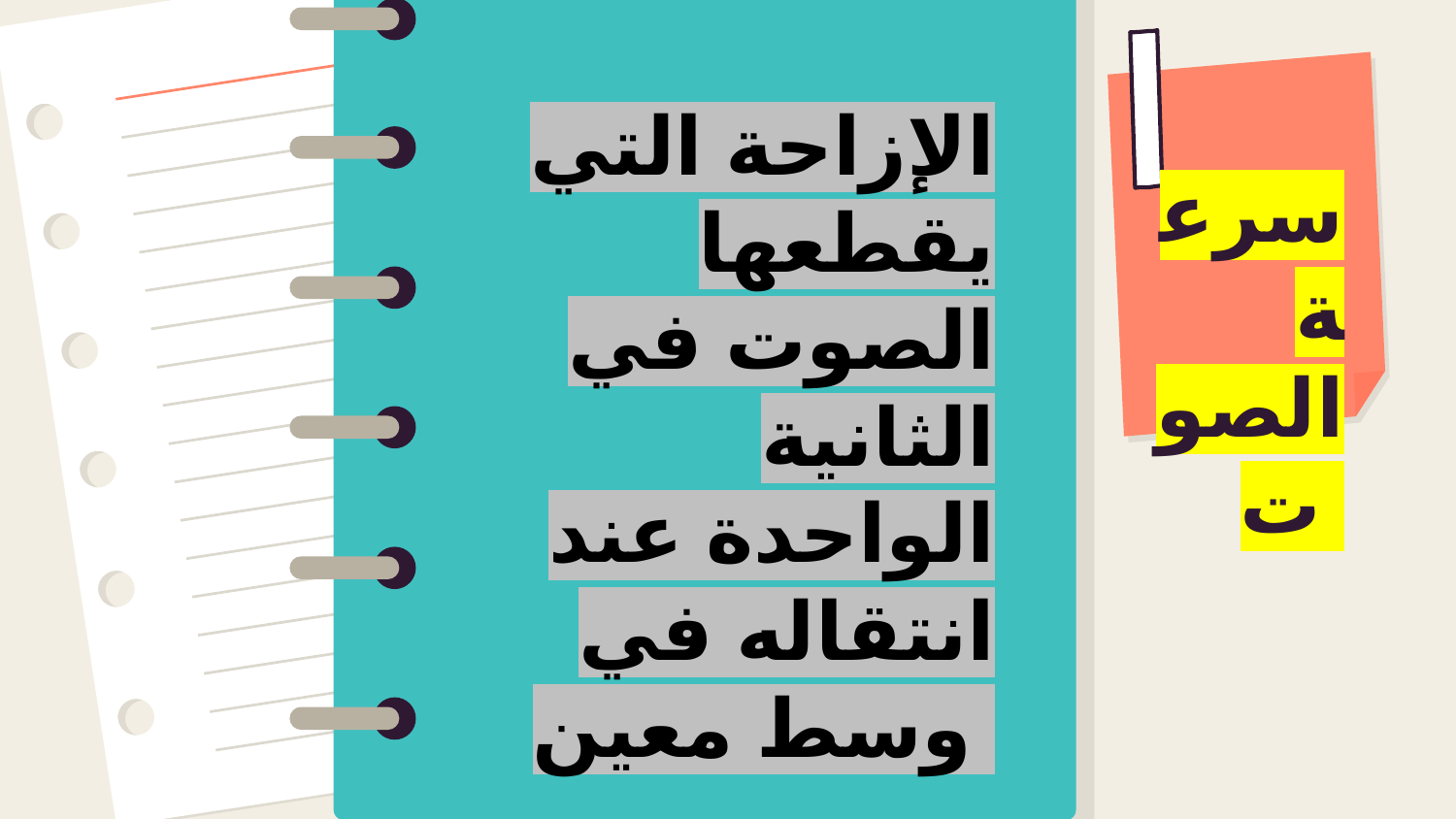

الإزاحة التي يقطعها الصوت في الثانية الواحدة عند انتقاله في وسط معين
سرعة الصوت